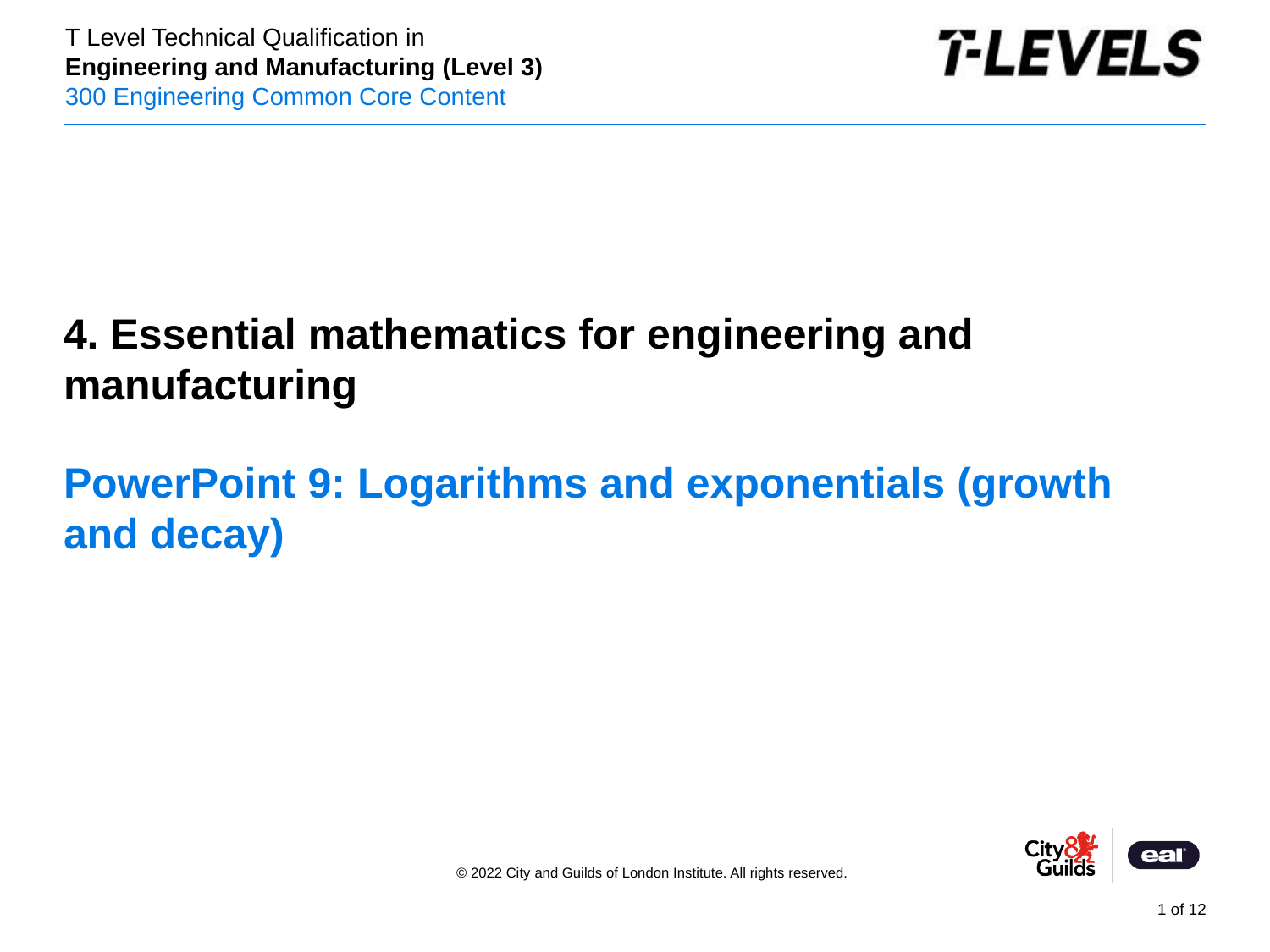

PowerPoint presentation
4. Essential mathematics for engineering and manufacturing
# PowerPoint 9: Logarithms and exponentials (growth and decay)